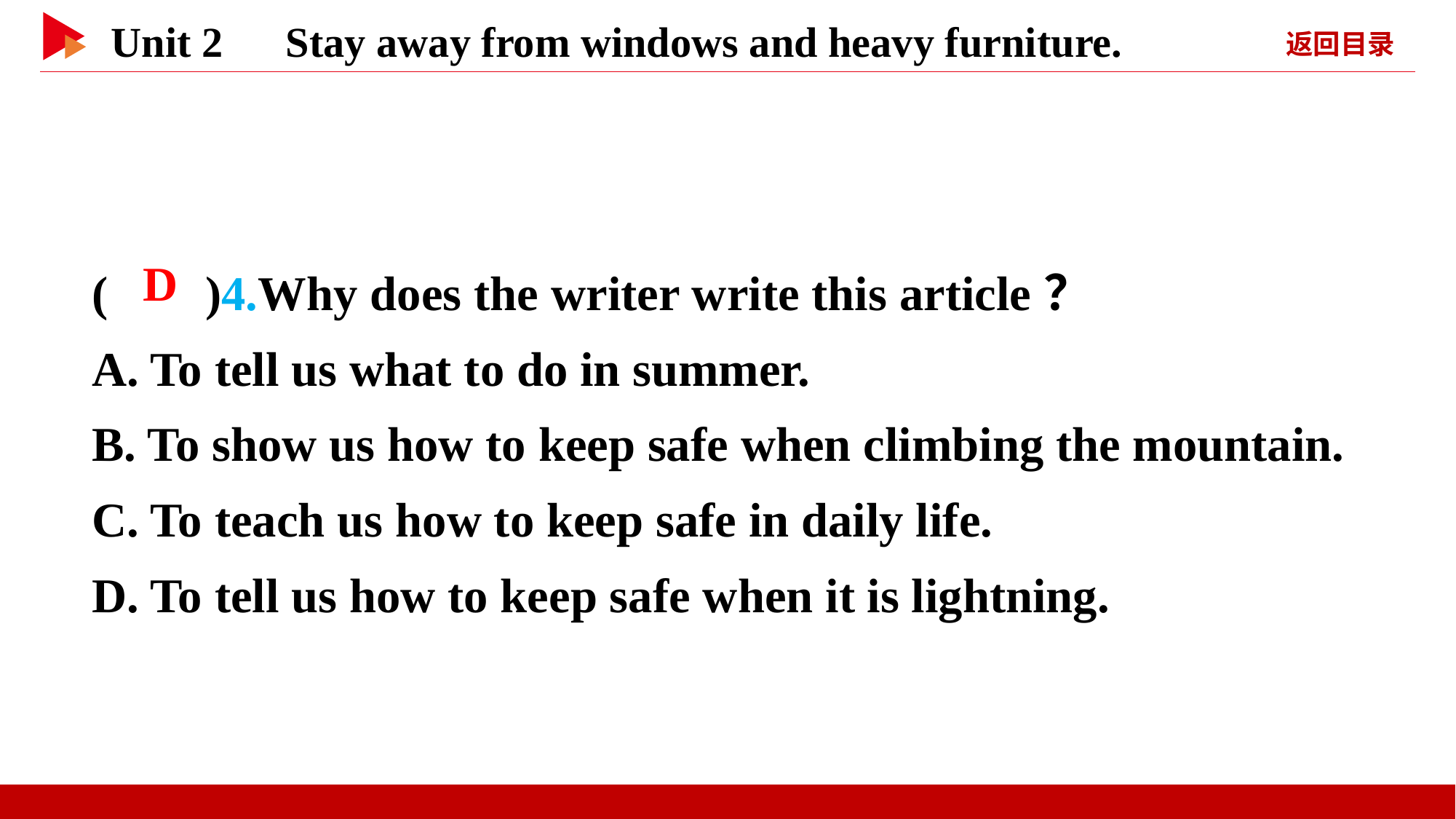

(        )4.Why does the writer write this article？
A. To tell us what to do in summer.
B. To show us how to keep safe when climbing the mountain.
C. To teach us how to keep safe in daily life.
D. To tell us how to keep safe when it is lightning.
   D